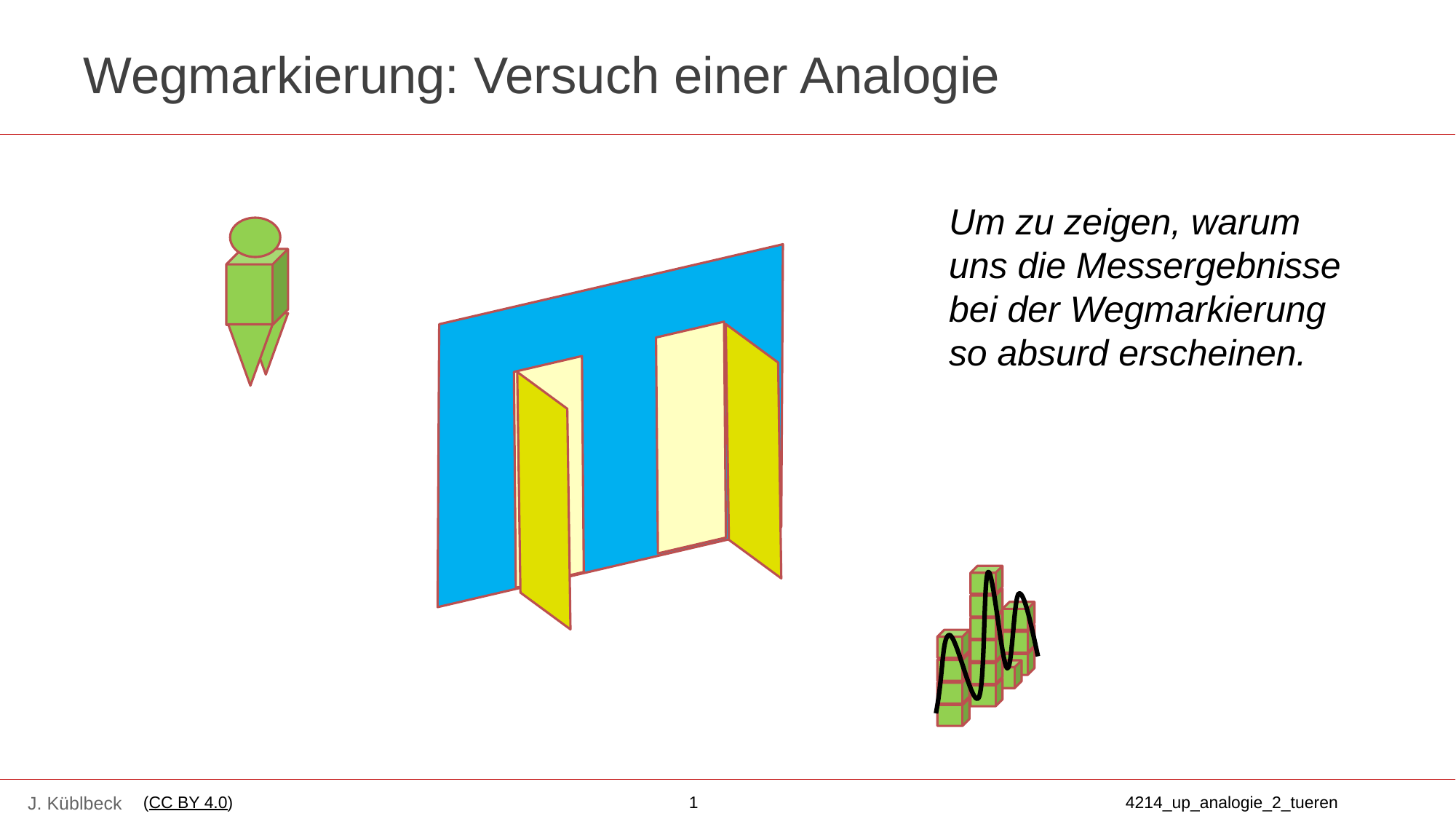

# Wegmarkierung: Versuch einer Analogie
Um zu zeigen, warum uns die Messergebnisse bei der Wegmarkierung
so absurd erscheinen.